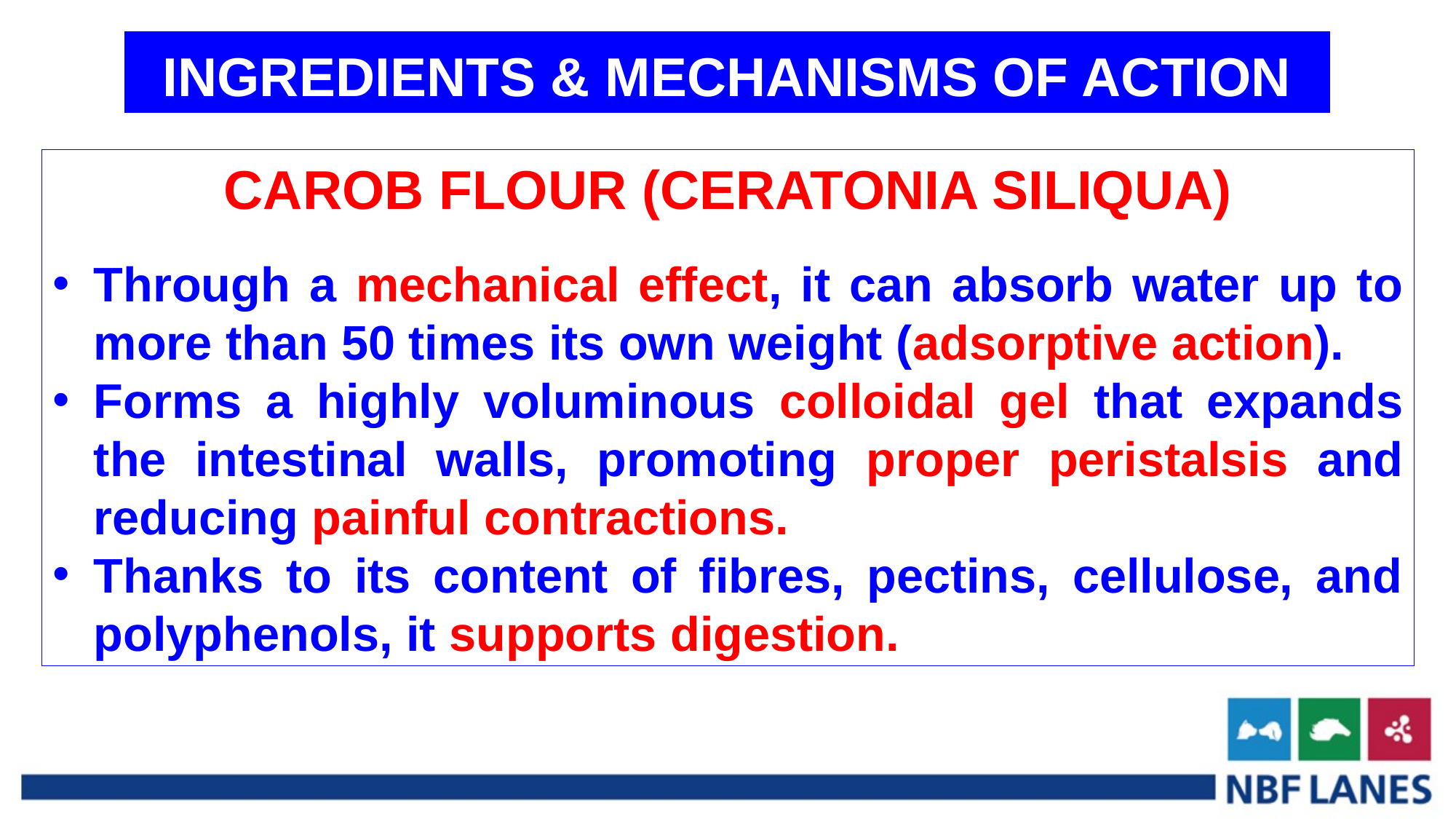

INGREDIENTS & MECHANISMS OF ACTION
CAROB FLOUR (CERATONIA SILIQUA)

Through a mechanical effect, it can absorb water up to more than 50 times its own weight (adsorptive action).
Forms a highly voluminous colloidal gel that expands the intestinal walls, promoting proper peristalsis and reducing painful contractions.
Thanks to its content of fibres, pectins, cellulose, and polyphenols, it supports digestion.